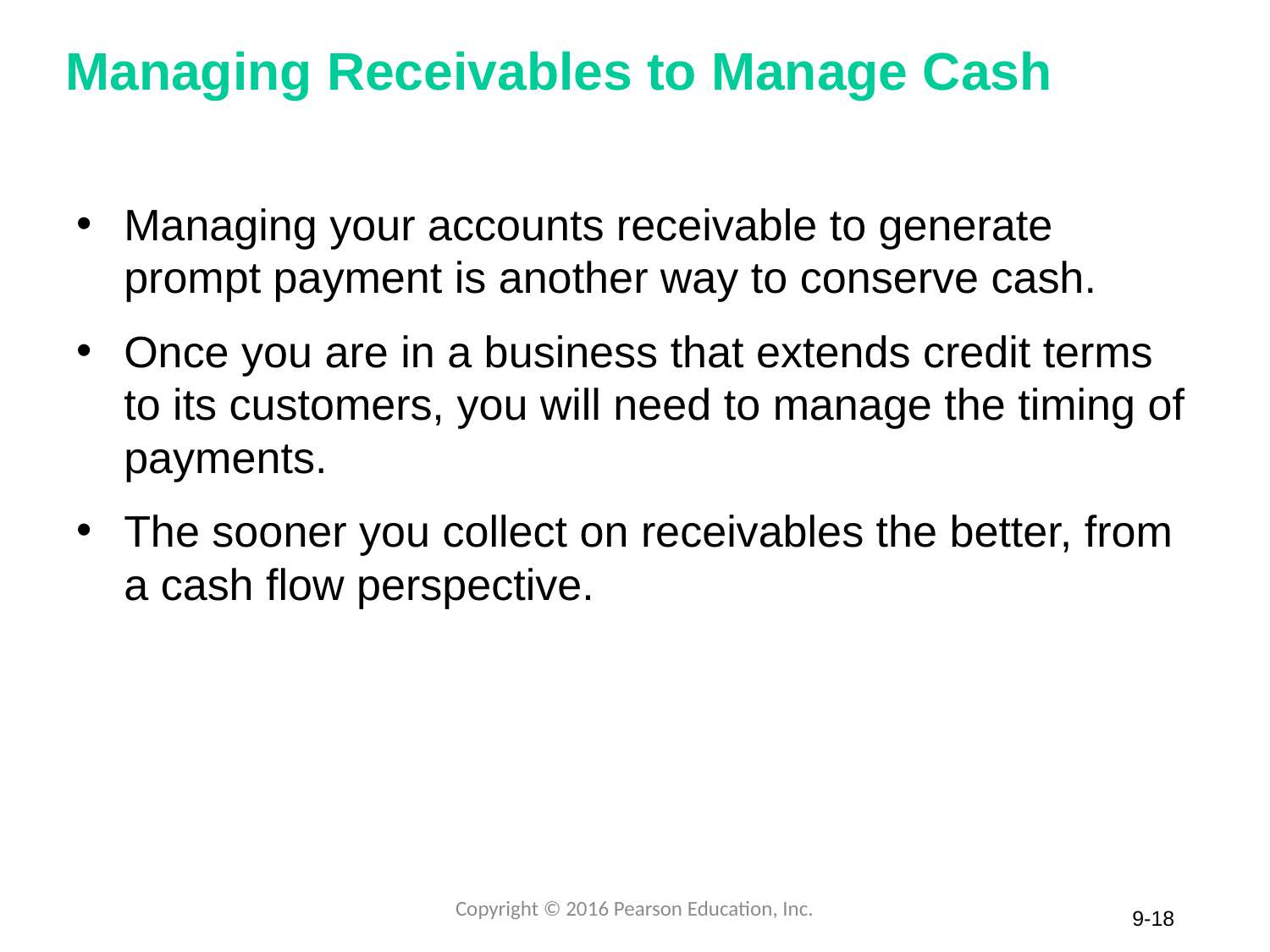

# Managing Receivables to Manage Cash
Managing your accounts receivable to generate prompt payment is another way to conserve cash.

Once you are in a business that extends credit terms to its customers, you will need to manage the timing of payments.

The sooner you collect on receivables the better, from a cash flow perspective.
Copyright © 2016 Pearson Education, Inc.